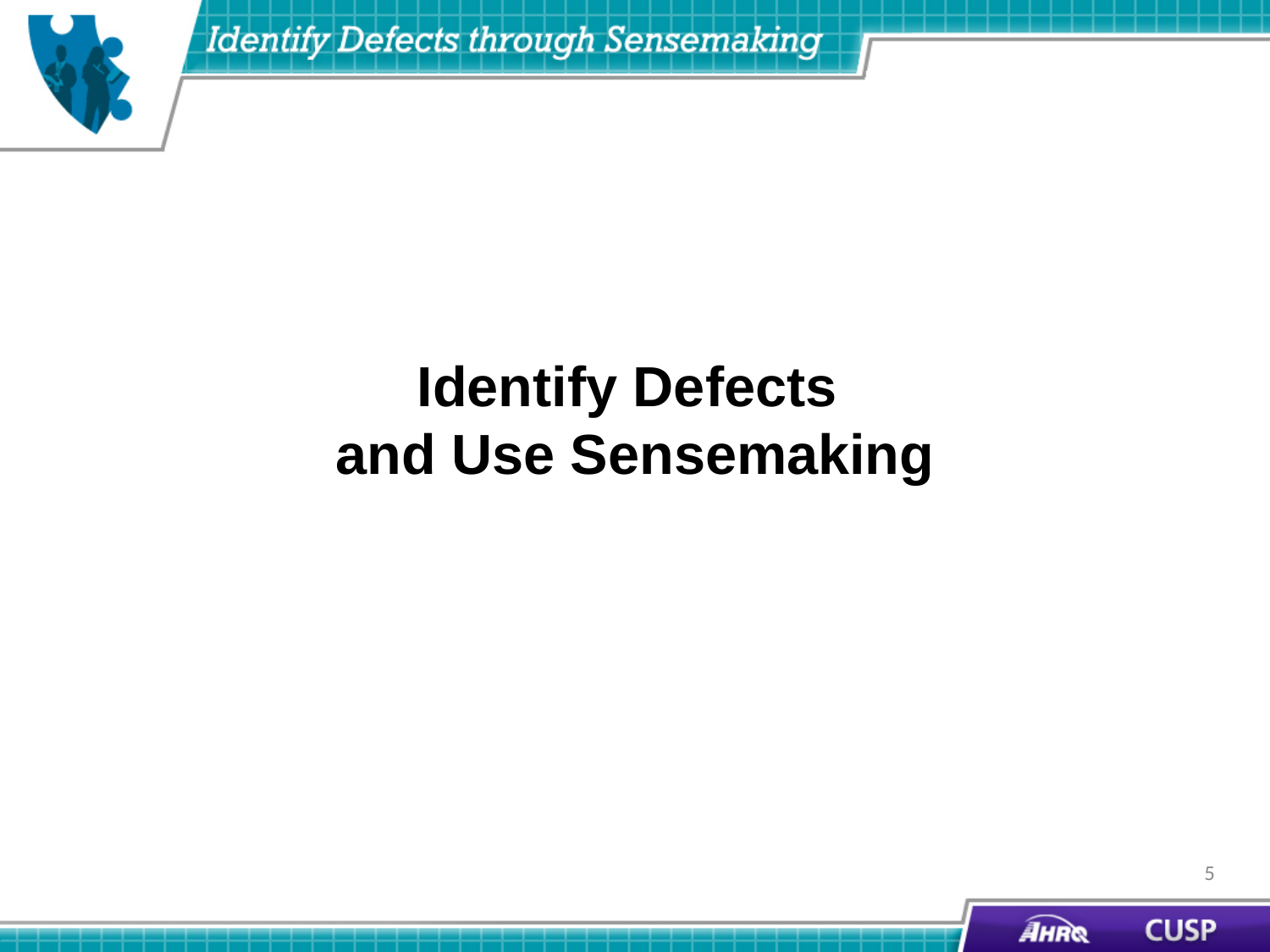

# Identify Defects and Use Sensemaking
5